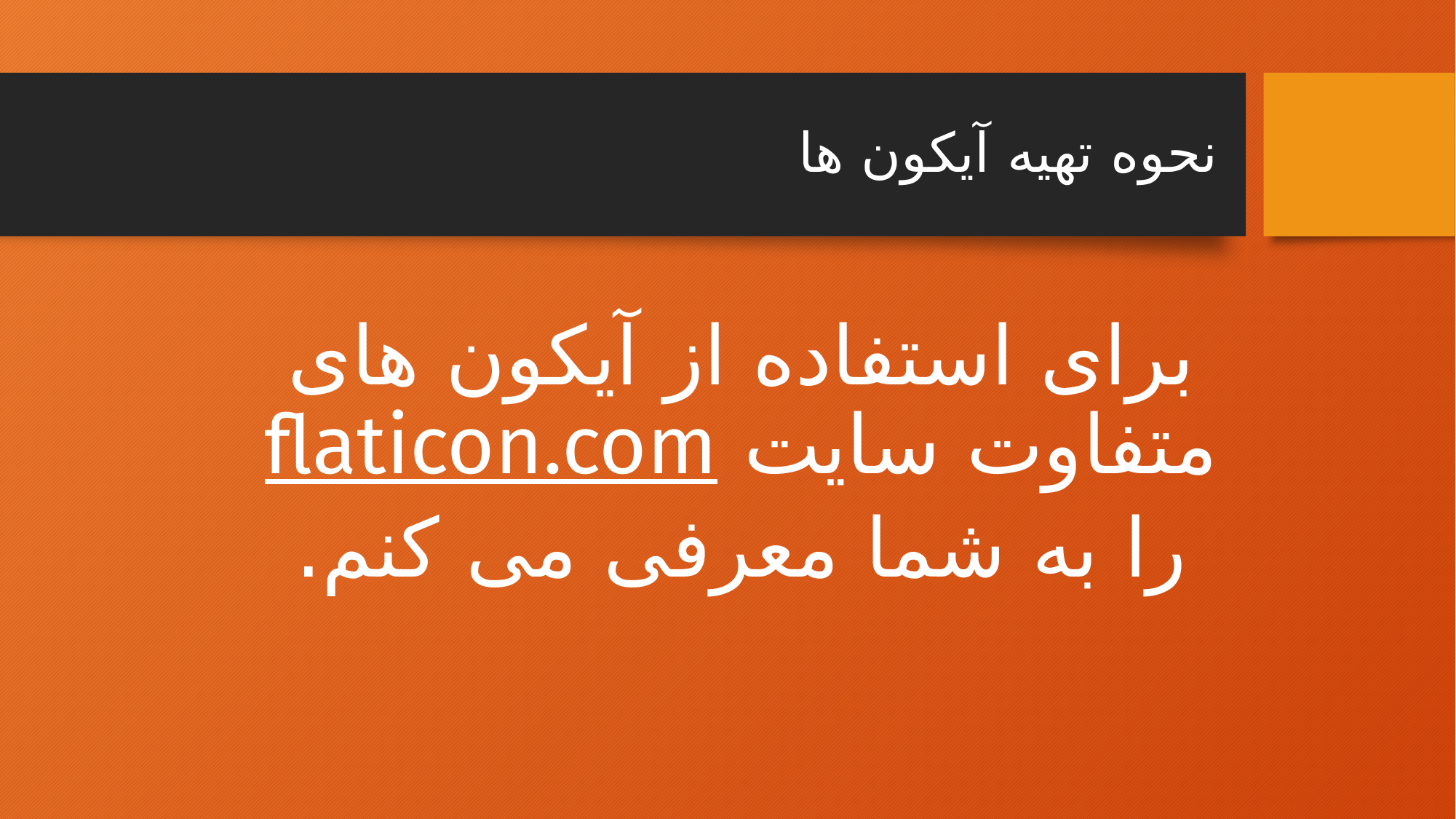

# نحوه تهيه آيكون ها
برای استفاده از آیکون های متفاوت سایت flaticon.com
را به شما معرفی می کنم.